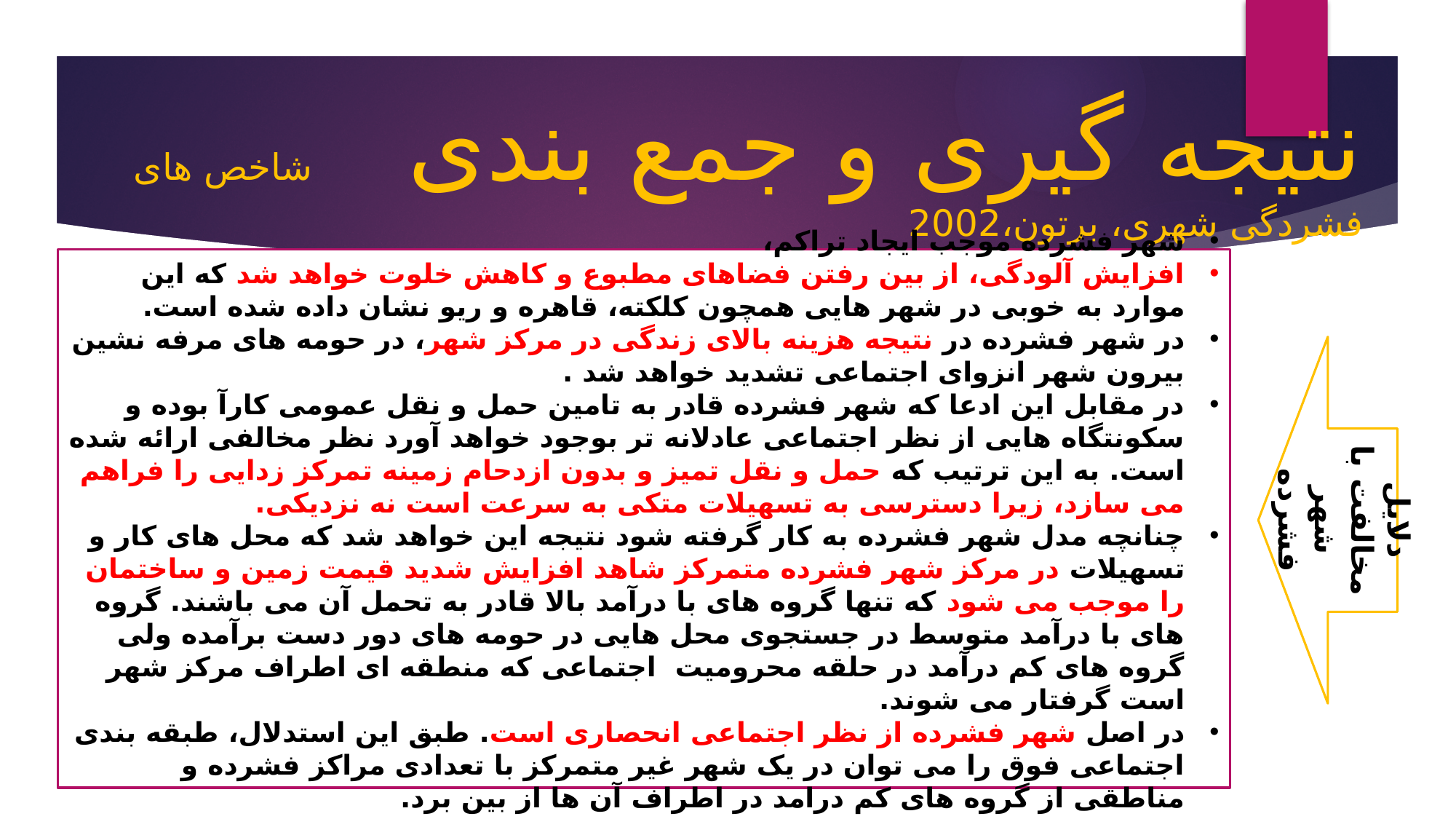

نتیجه گیری و جمع بندی   شاخص های فشردگی شهری، برتون،2002

شهر فشرده موجب ایجاد تراکم،
افزایش آلودگی، از بین رفتن فضاهای مطبوع و کاهش خلوت خواهد شد که این موارد به خوبی در شهر هایی همچون کلکته، قاهره و ریو نشان داده شده است.
در شهر فشرده در نتیجه هزینه بالای زندگی در مرکز شهر، در حومه های مرفه نشین بیرون شهر انزوای اجتماعی تشدید خواهد شد .
در مقابل این ادعا که شهر فشرده قادر به تامین حمل و نقل عمومی کارآ بوده و سکونتگاه هایی از نظر اجتماعی عادلانه تر بوجود خواهد آورد نظر مخالفی ارائه شده است. به این ترتیب که حمل و نقل تمیز و بدون ازدحام زمینه تمرکز زدایی را فراهم می سازد، زیرا دسترسی به تسهیلات متکی به سرعت است نه نزدیکی.
چنانچه مدل شهر فشرده به کار گرفته شود نتیجه این خواهد شد که محل های کار و تسهیلات در مرکز شهر فشرده متمرکز شاهد افزایش شدید قیمت زمین و ساختمان را موجب می شود که تنها گروه های با درآمد بالا قادر به تحمل آن می باشند. گروه های با درآمد متوسط در جستجوی محل هایی در حومه های دور دست برآمده ولی گروه های کم درآمد در حلقه محرومیت  اجتماعی که منطقه ای اطراف مرکز شهر است گرفتار می شوند.
در اصل شهر فشرده از نظر اجتماعی انحصاری است. طبق این استدلال، طبقه بندی اجتماعی فوق را می توان در یک شهر غیر متمرکز با تعدادی مراکز فشرده و مناطقی از گروه های کم درامد در اطراف آن ها از بین برد.
دلایل مخالفت با شهر فشرده